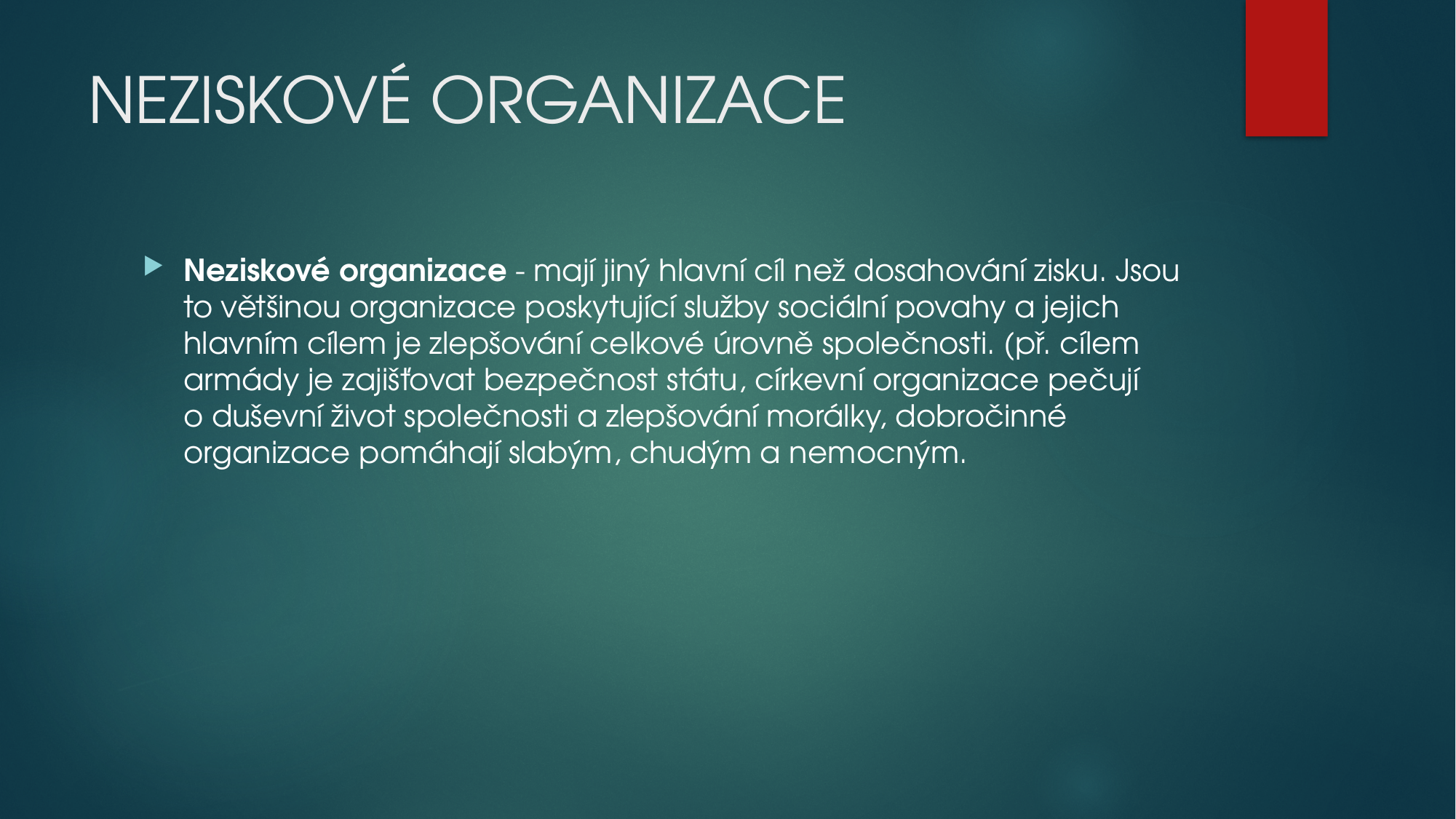

# NEZISKOVÉ ORGANIZACE
Neziskové organizace - mají jiný hlavní cíl než dosahování zisku. Jsou to většinou organizace poskytující služby sociální povahy a jejich hlavním cílem je zlepšování celkové úrovně společnosti. (př. cílem armády je zajišťovat bezpečnost státu, církevní organizace pečují
o duševní život společnosti a zlepšování morálky, dobročinné organizace pomáhají slabým, chudým a nemocným.